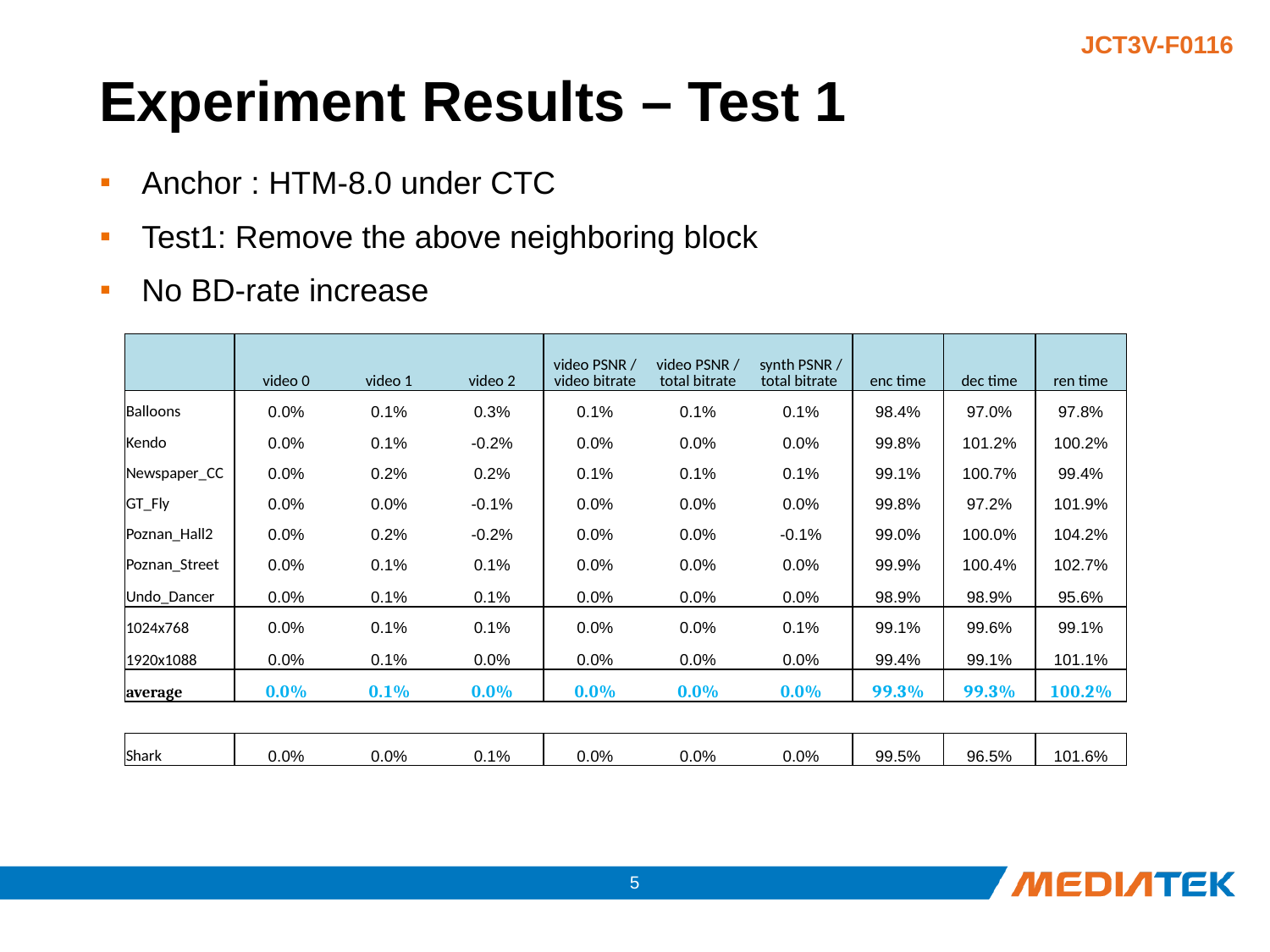

# Experiment Results – Test 1
Anchor : HTM-8.0 under CTC
Test1: Remove the above neighboring block
No BD-rate increase
|  | video 0 | video 1 | video 2 | video PSNR / video bitrate | video PSNR / total bitrate | synth PSNR / total bitrate | enc time | dec time | ren time |
| --- | --- | --- | --- | --- | --- | --- | --- | --- | --- |
| Balloons | 0.0% | 0.1% | 0.3% | 0.1% | 0.1% | 0.1% | 98.4% | 97.0% | 97.8% |
| Kendo | 0.0% | 0.1% | -0.2% | 0.0% | 0.0% | 0.0% | 99.8% | 101.2% | 100.2% |
| Newspaper\_CC | 0.0% | 0.2% | 0.2% | 0.1% | 0.1% | 0.1% | 99.1% | 100.7% | 99.4% |
| GT\_Fly | 0.0% | 0.0% | -0.1% | 0.0% | 0.0% | 0.0% | 99.8% | 97.2% | 101.9% |
| Poznan\_Hall2 | 0.0% | 0.2% | -0.2% | 0.0% | 0.0% | -0.1% | 99.0% | 100.0% | 104.2% |
| Poznan\_Street | 0.0% | 0.1% | 0.1% | 0.0% | 0.0% | 0.0% | 99.9% | 100.4% | 102.7% |
| Undo\_Dancer | 0.0% | 0.1% | 0.1% | 0.0% | 0.0% | 0.0% | 98.9% | 98.9% | 95.6% |
| 1024x768 | 0.0% | 0.1% | 0.1% | 0.0% | 0.0% | 0.1% | 99.1% | 99.6% | 99.1% |
| 1920x1088 | 0.0% | 0.1% | 0.0% | 0.0% | 0.0% | 0.0% | 99.4% | 99.1% | 101.1% |
| average | 0.0% | 0.1% | 0.0% | 0.0% | 0.0% | 0.0% | 99.3% | 99.3% | 100.2% |
|  |  |  |  |  |  |  |  |  |  |
| Shark | 0.0% | 0.0% | 0.1% | 0.0% | 0.0% | 0.0% | 99.5% | 96.5% | 101.6% |
5